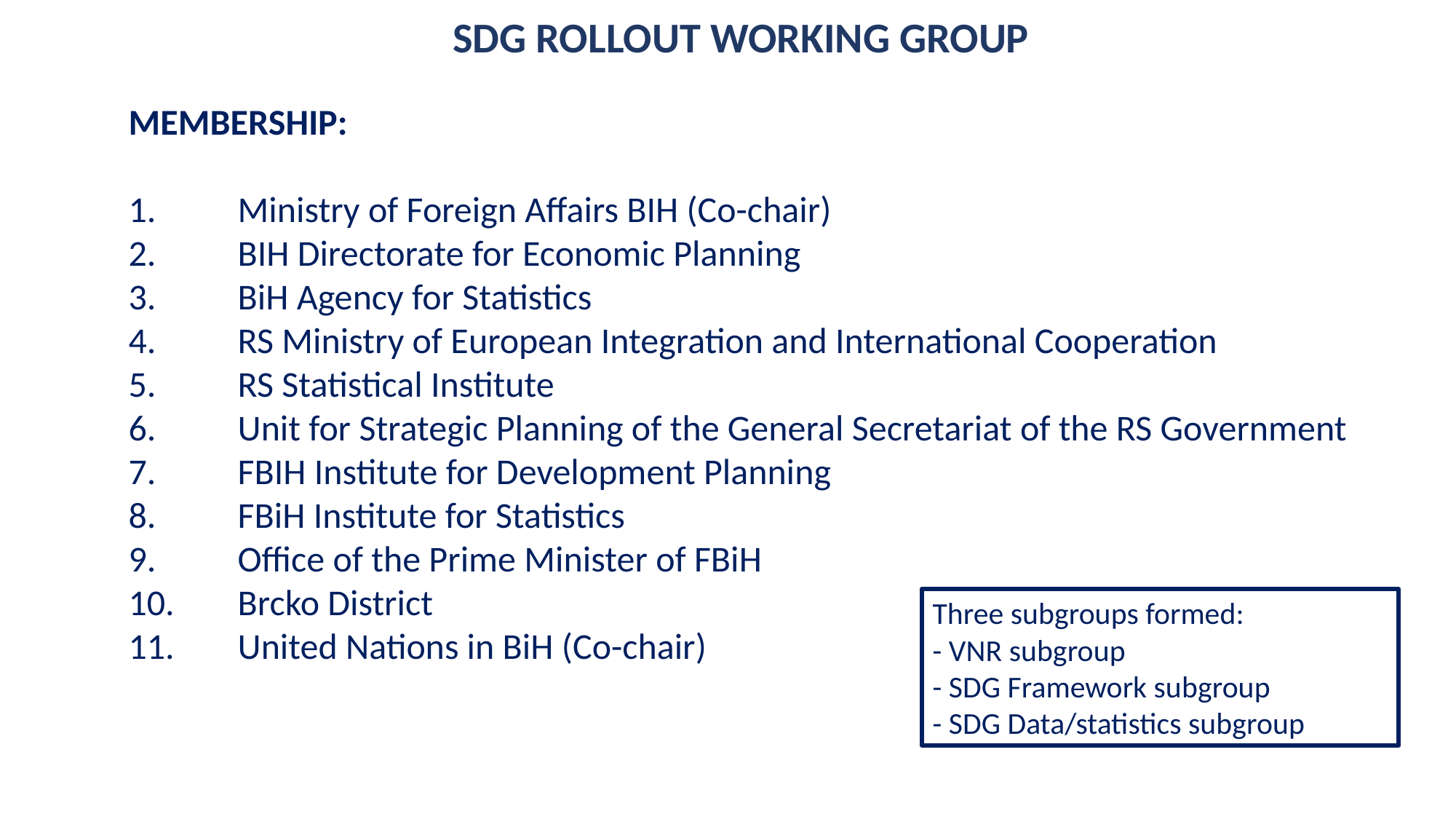

SDG ROLLOUT WORKING GROUP
MEMBERSHIP:

1.	Ministry of Foreign Affairs BIH (Co-chair)
2.	BIH Directorate for Economic Planning
3.	BiH Agency for Statistics
4.	RS Ministry of European Integration and International Cooperation
5.	RS Statistical Institute
6.	Unit for Strategic Planning of the General Secretariat of the RS Government
7.	FBIH Institute for Development Planning
8.	FBiH Institute for Statistics
9.	Office of the Prime Minister of FBiH
10.	Brcko District
11.	United Nations in BiH (Co-chair)

Three subgroups formed:
- VNR subgroup
- SDG Framework subgroup
- SDG Data/statistics subgroup